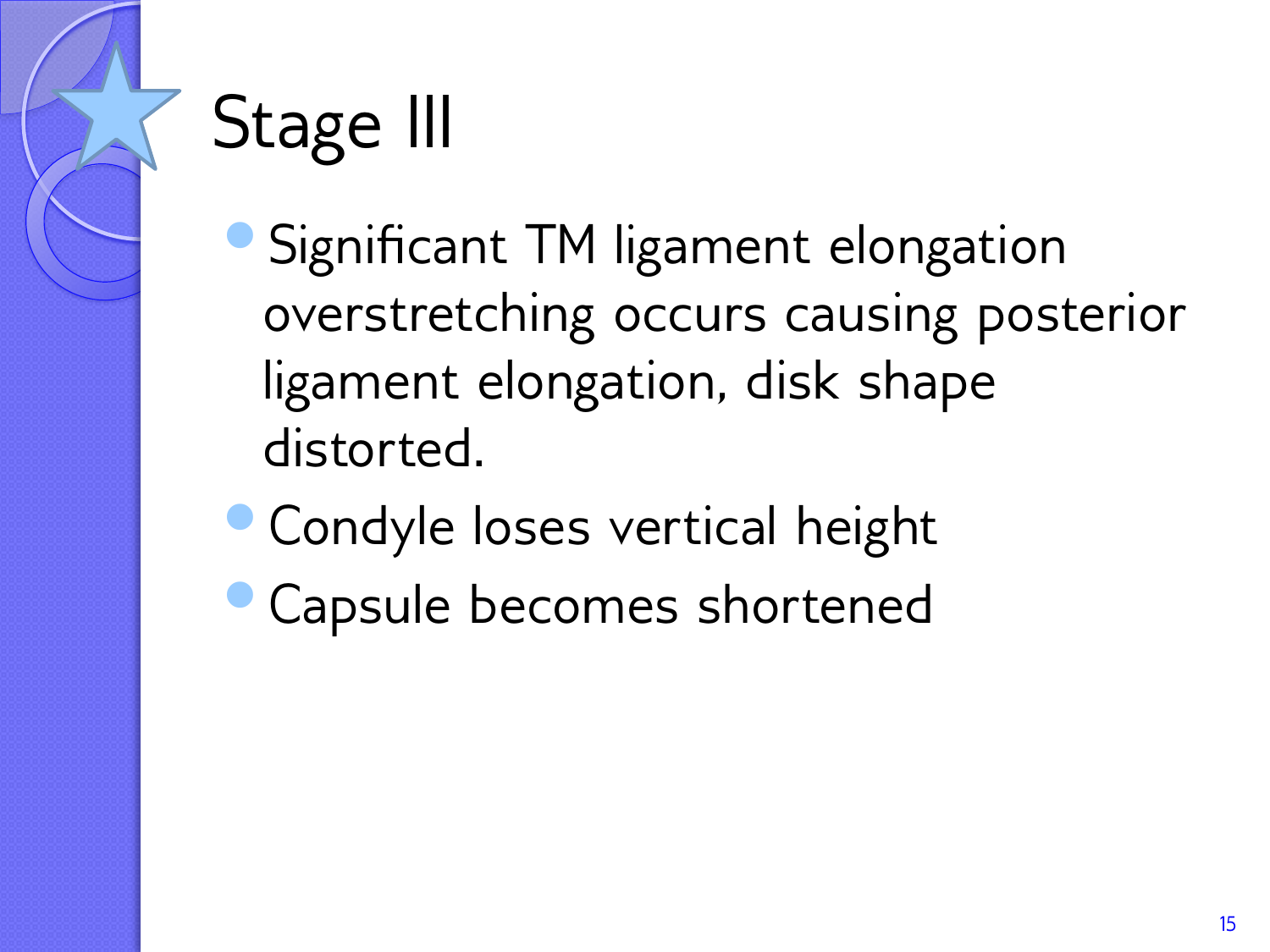

# Stage III

Significant TM ligament elongation overstretching occurs causing posterior ligament elongation, disk shape distorted.
Condyle loses vertical height
Capsule becomes shortened
15